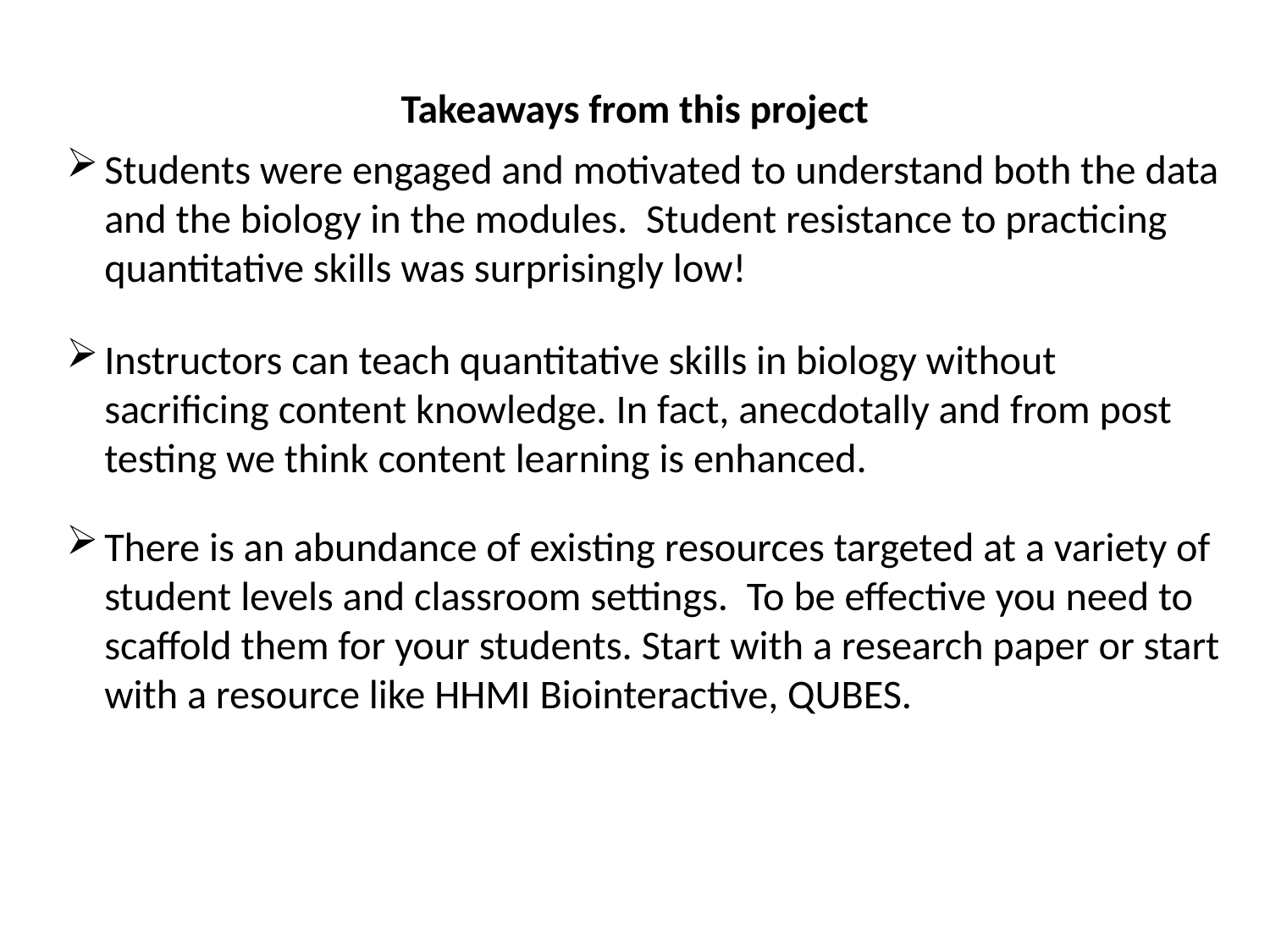

# Takeaways from this project
Students were engaged and motivated to understand both the data and the biology in the modules.  Student resistance to practicing quantitative skills was surprisingly low!

Instructors can teach quantitative skills in biology without sacrificing content knowledge. In fact, anecdotally and from post testing we think content learning is enhanced.

There is an abundance of existing resources targeted at a variety of student levels and classroom settings.  To be effective you need to scaffold them for your students. Start with a research paper or start with a resource like HHMI Biointeractive, QUBES.